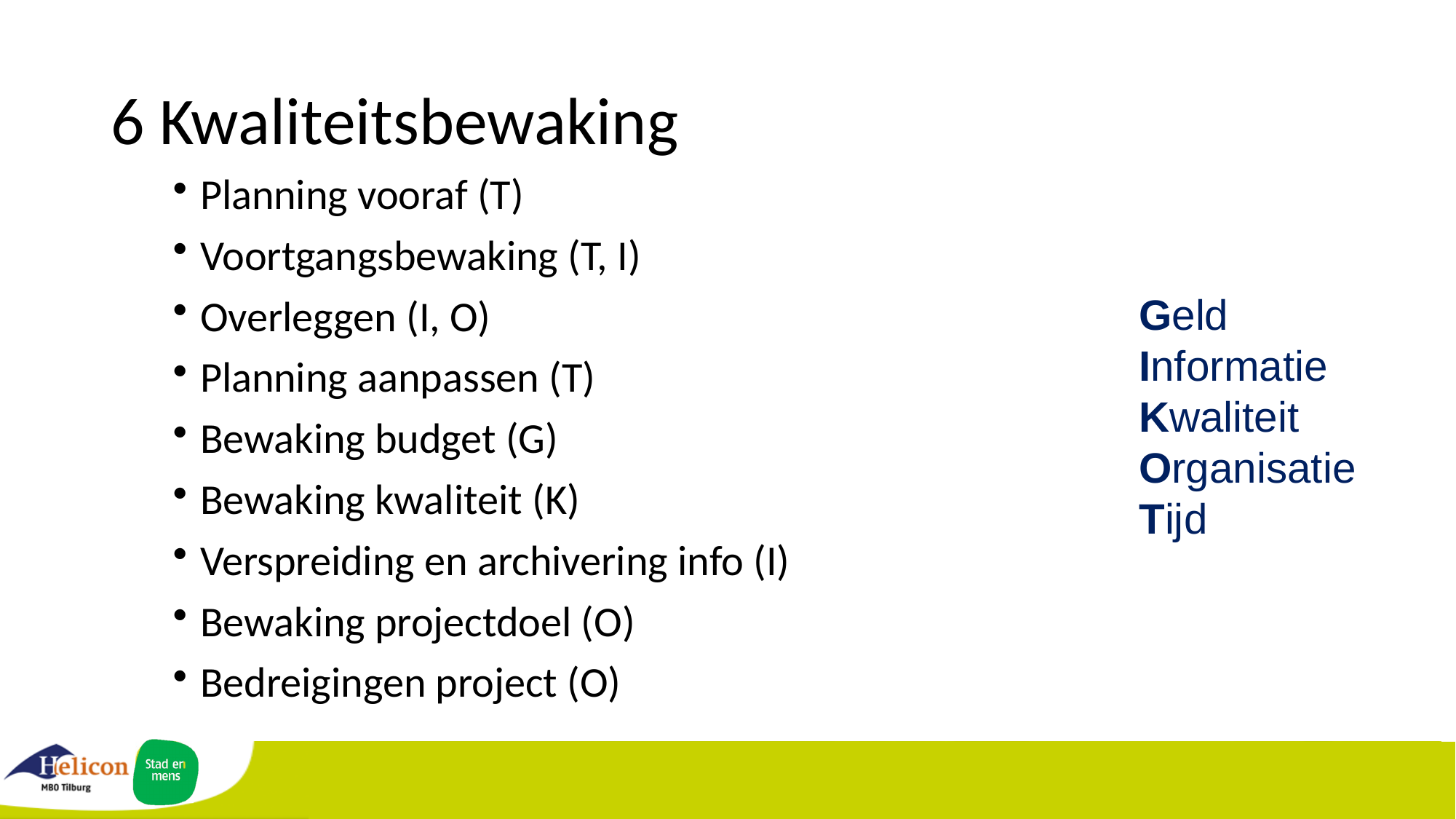

# 6 Kwaliteitsbewaking
Planning vooraf (T)
Voortgangsbewaking (T, I)
Overleggen (I, O)
Planning aanpassen (T)
Bewaking budget (G)
Bewaking kwaliteit (K)
Verspreiding en archivering info (I)
Bewaking projectdoel (O)
Bedreigingen project (O)
Geld
Informatie
Kwaliteit
Organisatie
Tijd